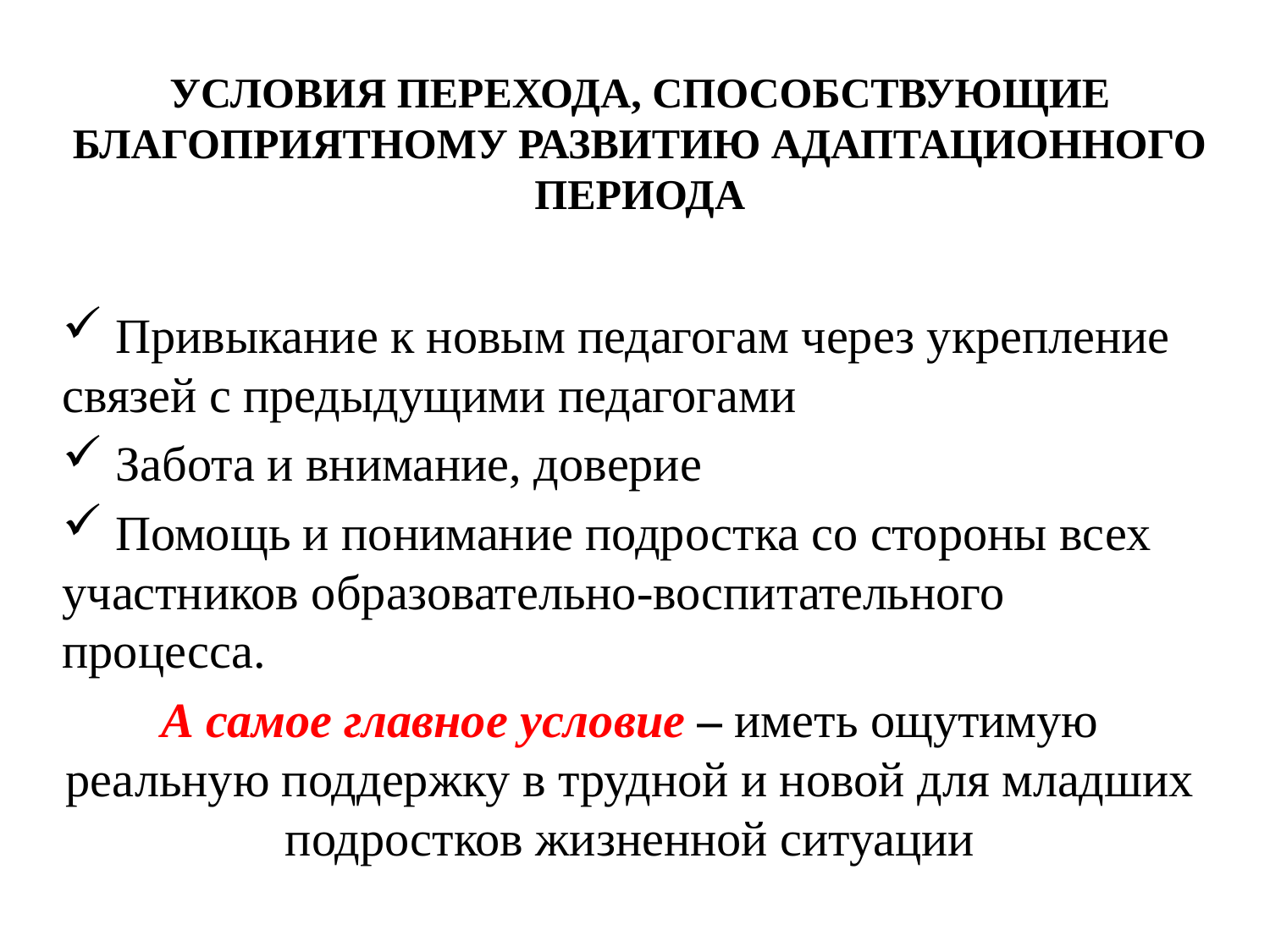

# Условия перехода, способствующие благоприятному развитию адаптационного периода
 Привыкание к новым педагогам через укрепление связей с предыдущими педагогами
 Забота и внимание, доверие
 Помощь и понимание подростка со стороны всех участников образовательно-воспитательного процесса.
А самое главное условие – иметь ощутимую реальную поддержку в трудной и новой для младших подростков жизненной ситуации